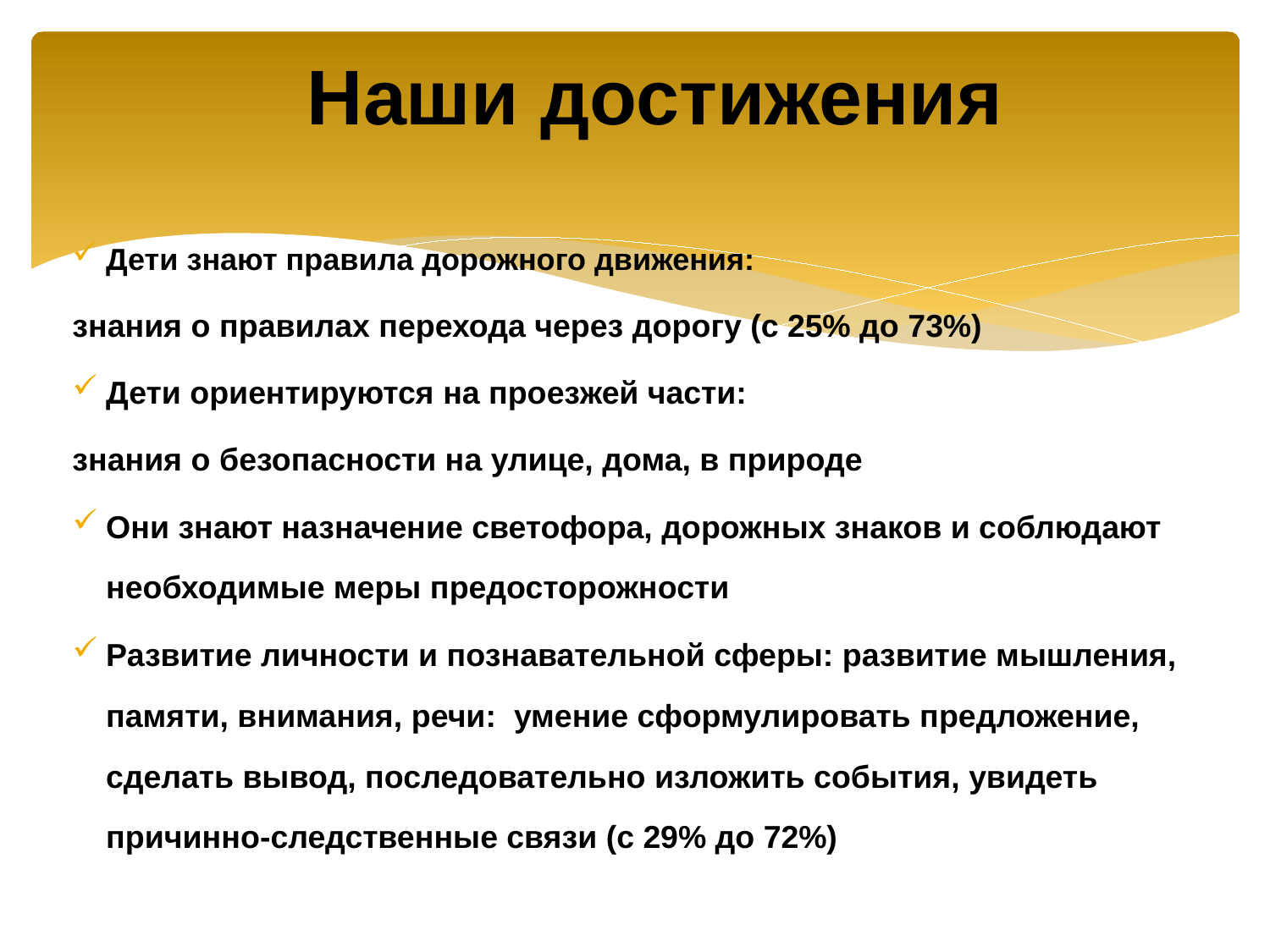

# Наши достижения

Дети знают правила дорожного движения:
знания о правилах перехода через дорогу (с 25% до 73%)
Дети ориентируются на проезжей части:
знания о безопасности на улице, дома, в природе
Они знают назначение светофора, дорожных знаков и соблюдают необходимые меры предосторожности
Развитие личности и познавательной сферы: развитие мышления, памяти, внимания, речи:  умение сформулировать предложение, сделать вывод, последовательно изложить события, увидеть причинно-следственные связи (с 29% до 72%)